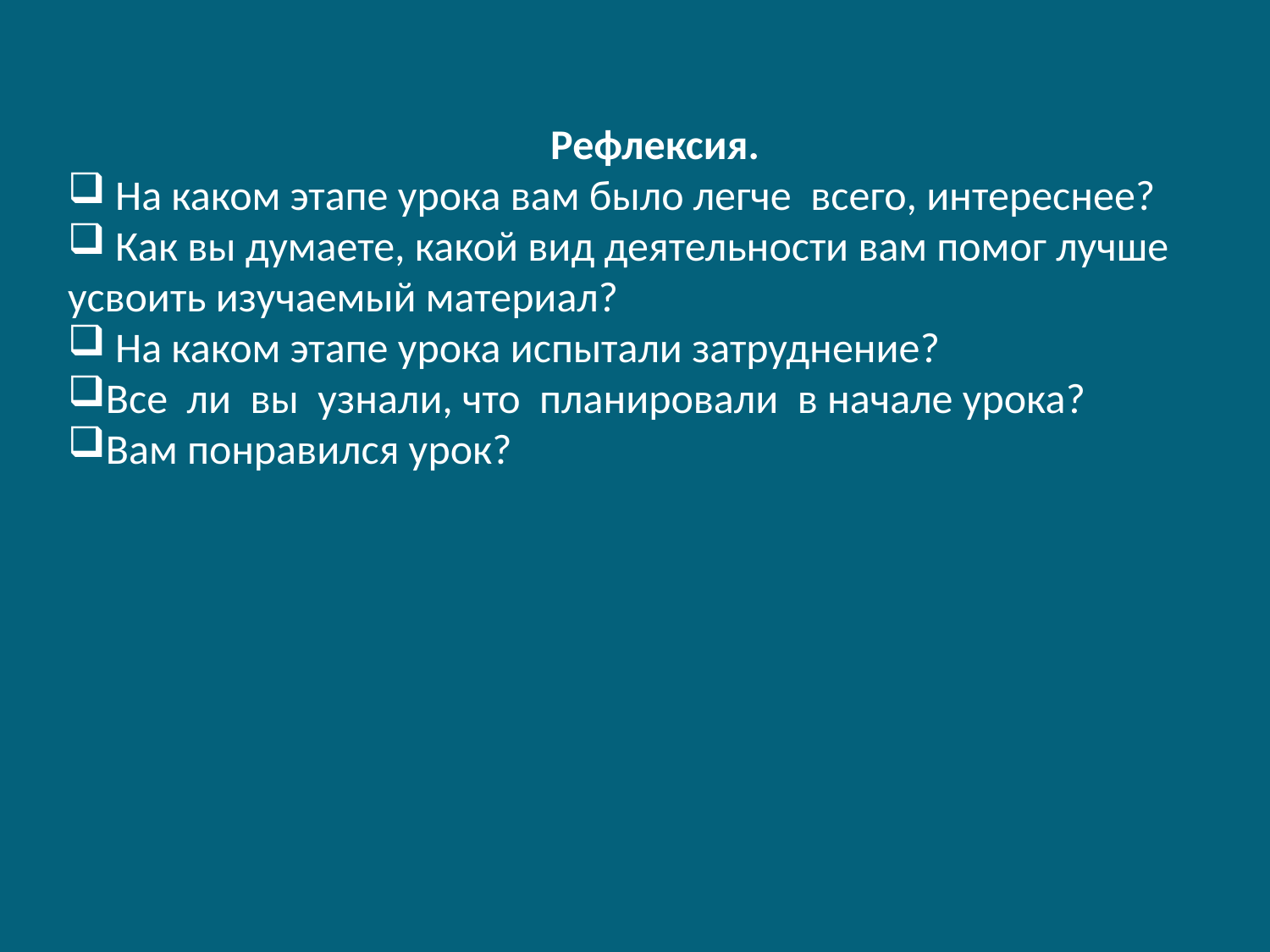

Рефлексия.
 На каком этапе урока вам было легче  всего, интереснее?
 Как вы думаете, какой вид деятельности вам помог лучше
усвоить изучаемый материал?
 На каком этапе урока испытали затруднение?
Все  ли  вы  узнали, что  планировали  в начале урока?
Вам понравился урок?